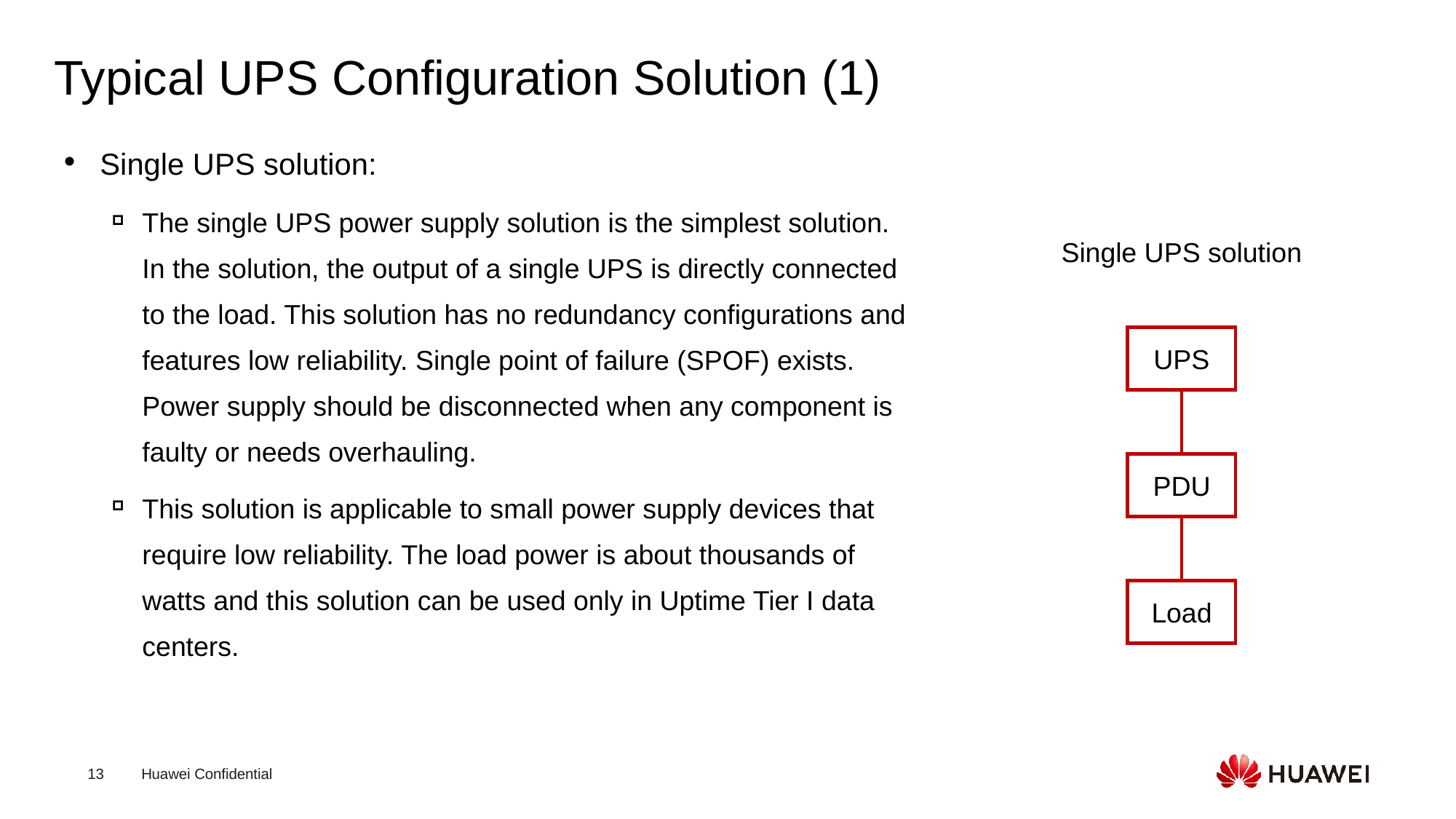

# Typical UPS Configuration Solution (1)
Single UPS solution:
The single UPS power supply solution is the simplest solution. In the solution, the output of a single UPS is directly connected to the load. This solution has no redundancy configurations and features low reliability. Single point of failure (SPOF) exists. Power supply should be disconnected when any component is faulty or needs overhauling.
This solution is applicable to small power supply devices that require low reliability. The load power is about thousands of watts and this solution can be used only in Uptime Tier I data centers.

Single UPS solution
UPS
PDU
Load